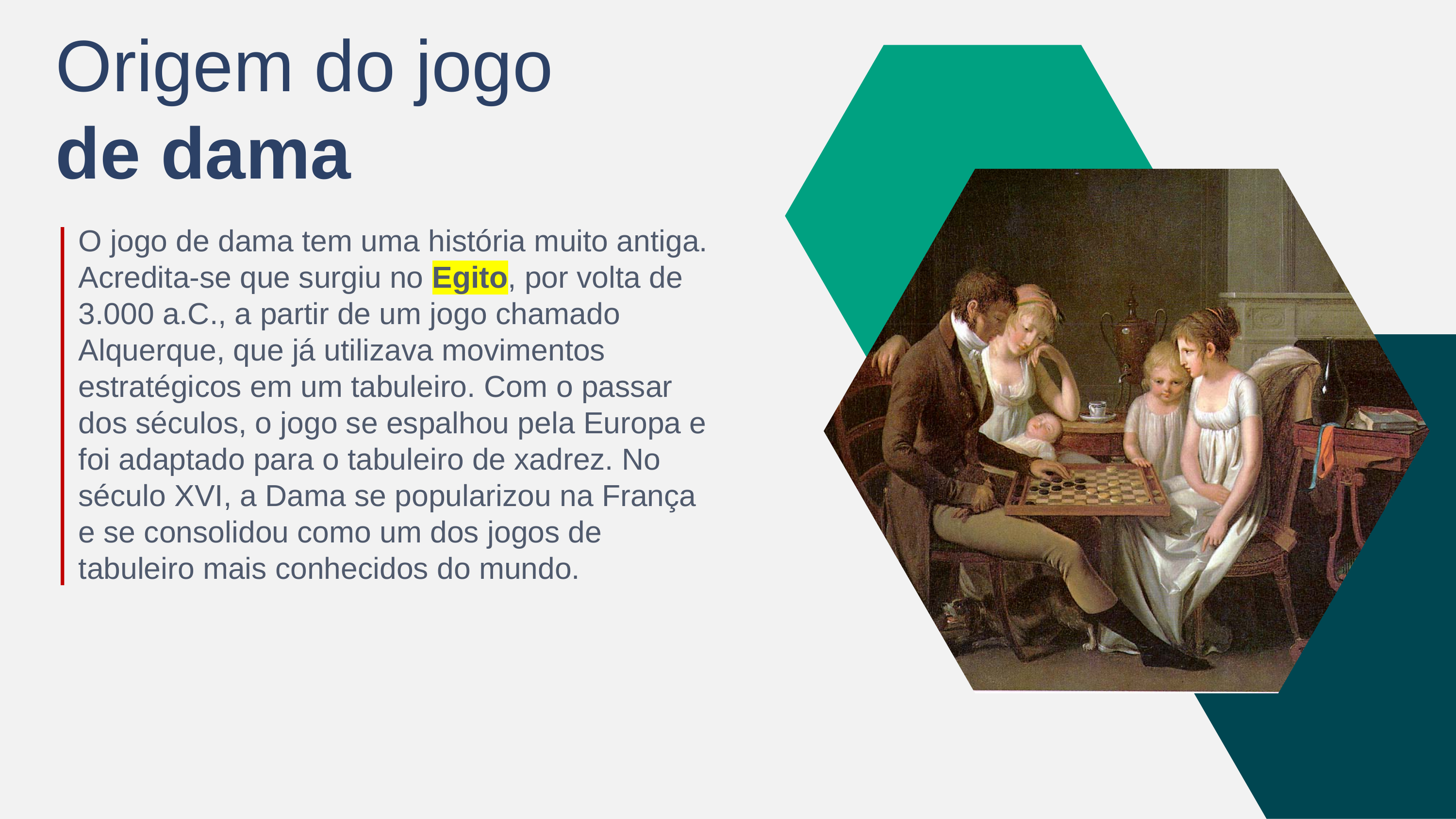

Origem do jogo
de dama

O jogo de dama tem uma história muito antiga. Acredita-se que surgiu no Egito, por volta de 3.000 a.C., a partir de um jogo chamado Alquerque, que já utilizava movimentos estratégicos em um tabuleiro. Com o passar dos séculos, o jogo se espalhou pela Europa e foi adaptado para o tabuleiro de xadrez. No século XVI, a Dama se popularizou na França e se consolidou como um dos jogos de tabuleiro mais conhecidos do mundo.